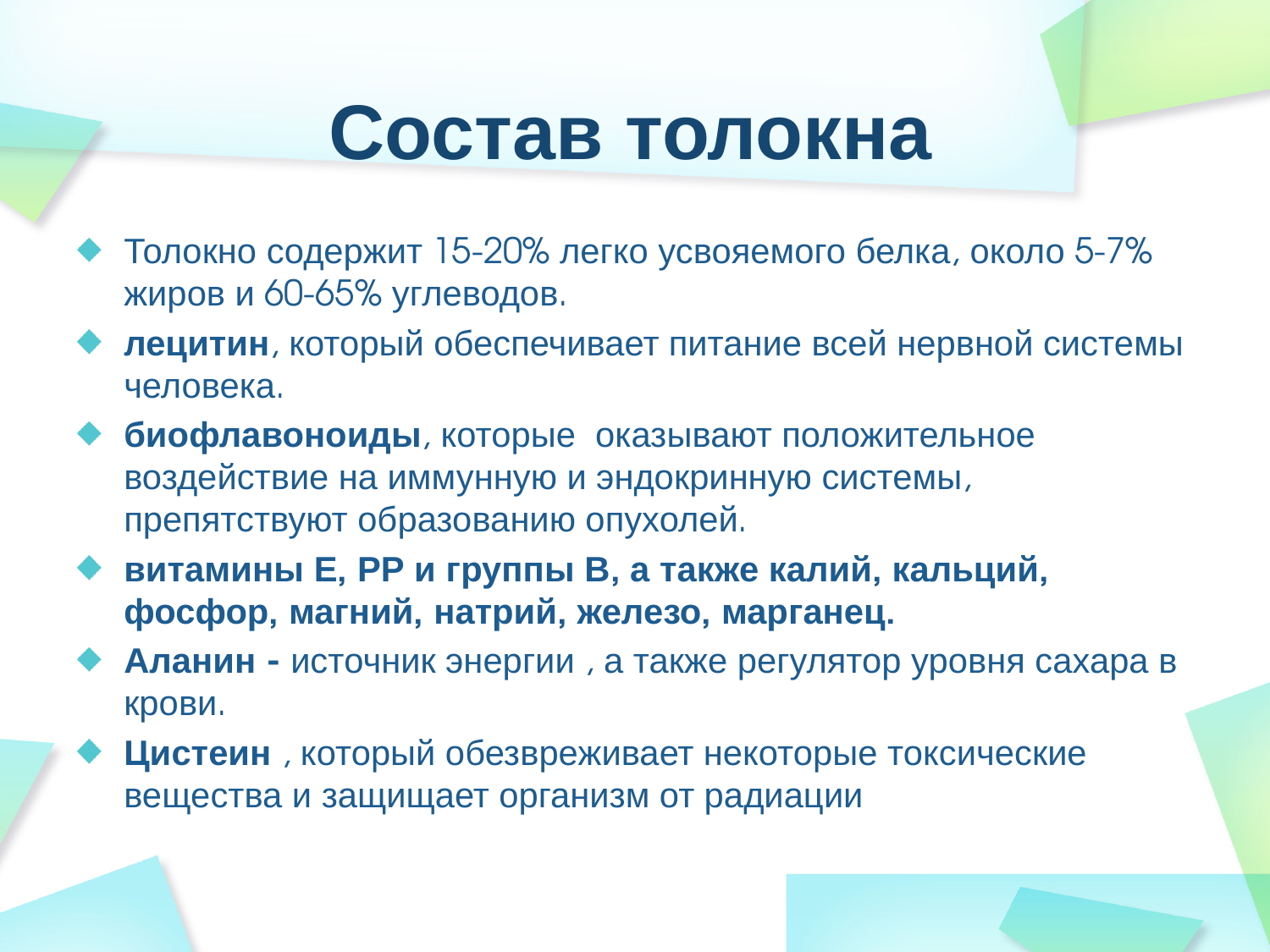

# Состав толокна
Толокно содержит 15-20% легко усвояемого белка, около 5-7% жиров и 60-65% углеводов.
лецитин, который обеспечивает питание всей нервной системы человека.
биофлавоноиды, которые  оказывают положительное воздействие на иммунную и эндокринную системы,  препятствуют образованию опухолей.
витамины Е, РР и группы В, а также калий, кальций, фосфор, магний, натрий, железо, марганец.
Аланин - источник энергии , а также регулятор уровня сахара в крови.
Цистеин , который обезвреживает некоторые токсические вещества и защищает организм от радиации